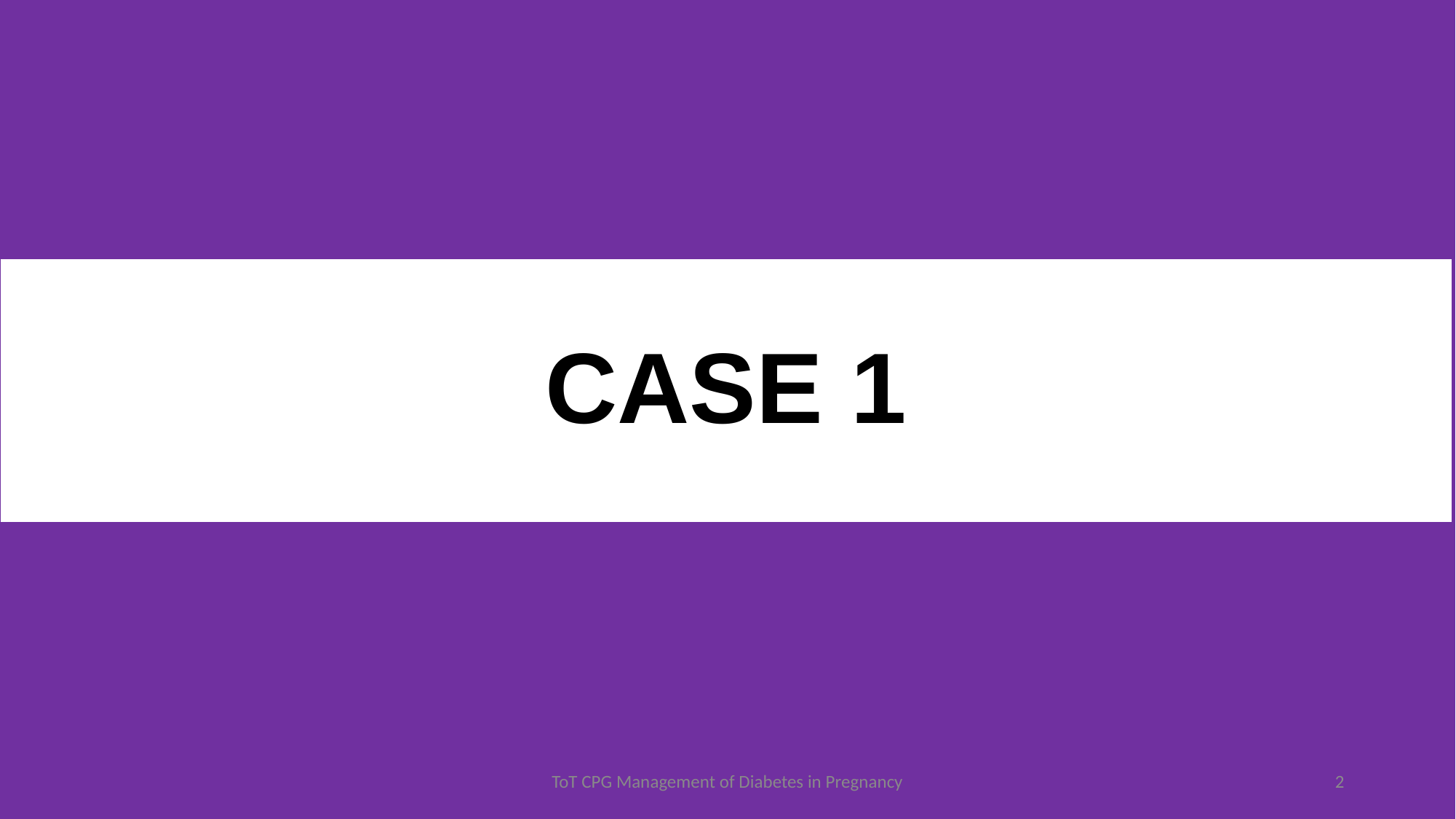

# CASE 1
ToT CPG Management of Diabetes in Pregnancy
2